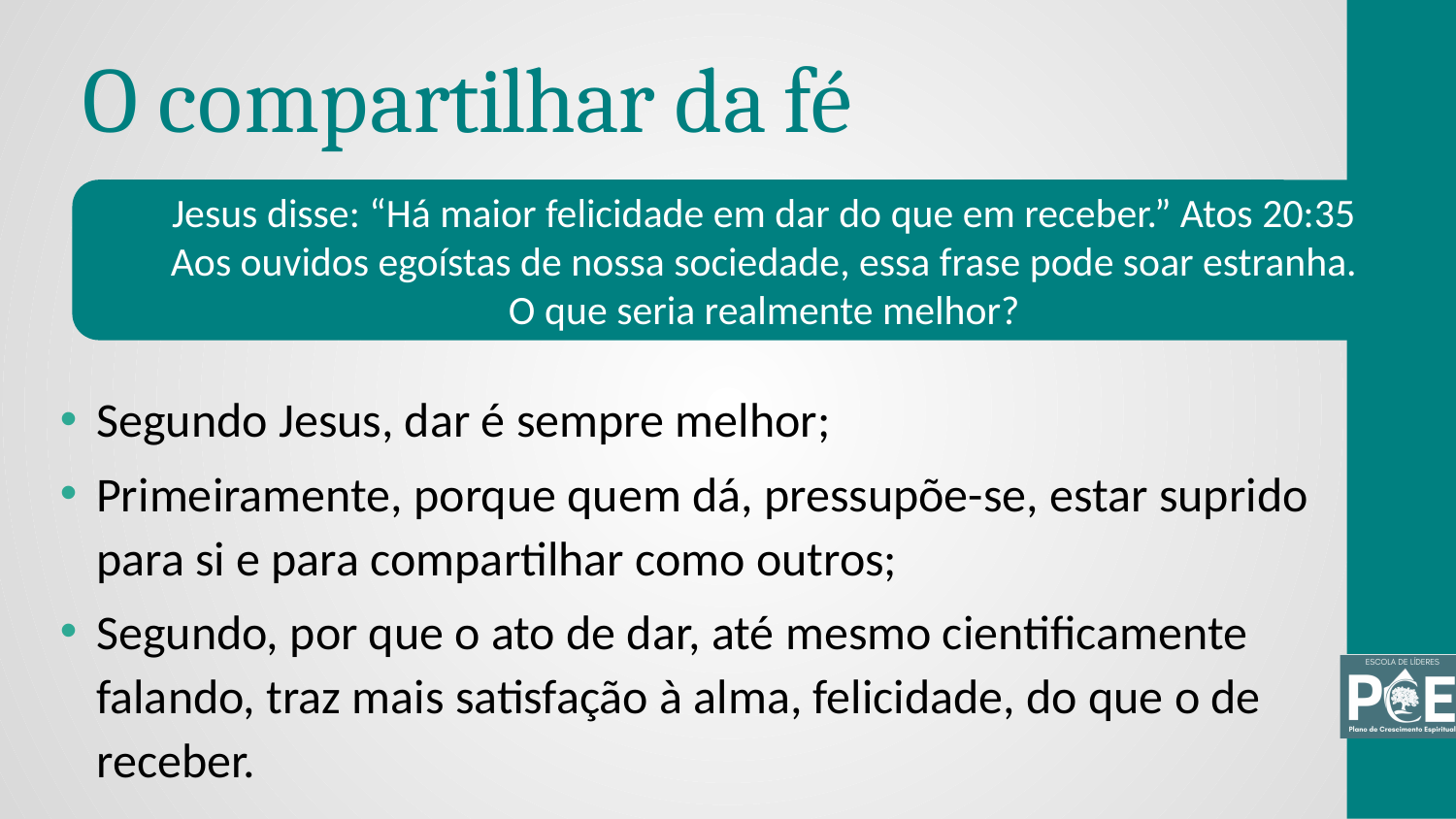

# O compartilhar da fé

Jesus disse: “Há maior felicidade em dar do que em receber.” Atos 20:35
Aos ouvidos egoístas de nossa sociedade, essa frase pode soar estranha.
O que seria realmente melhor?
Segundo Jesus, dar é sempre melhor;
Primeiramente, porque quem dá, pressupõe-se, estar suprido para si e para compartilhar como outros;
Segundo, por que o ato de dar, até mesmo cientificamente falando, traz mais satisfação à alma, felicidade, do que o de receber.